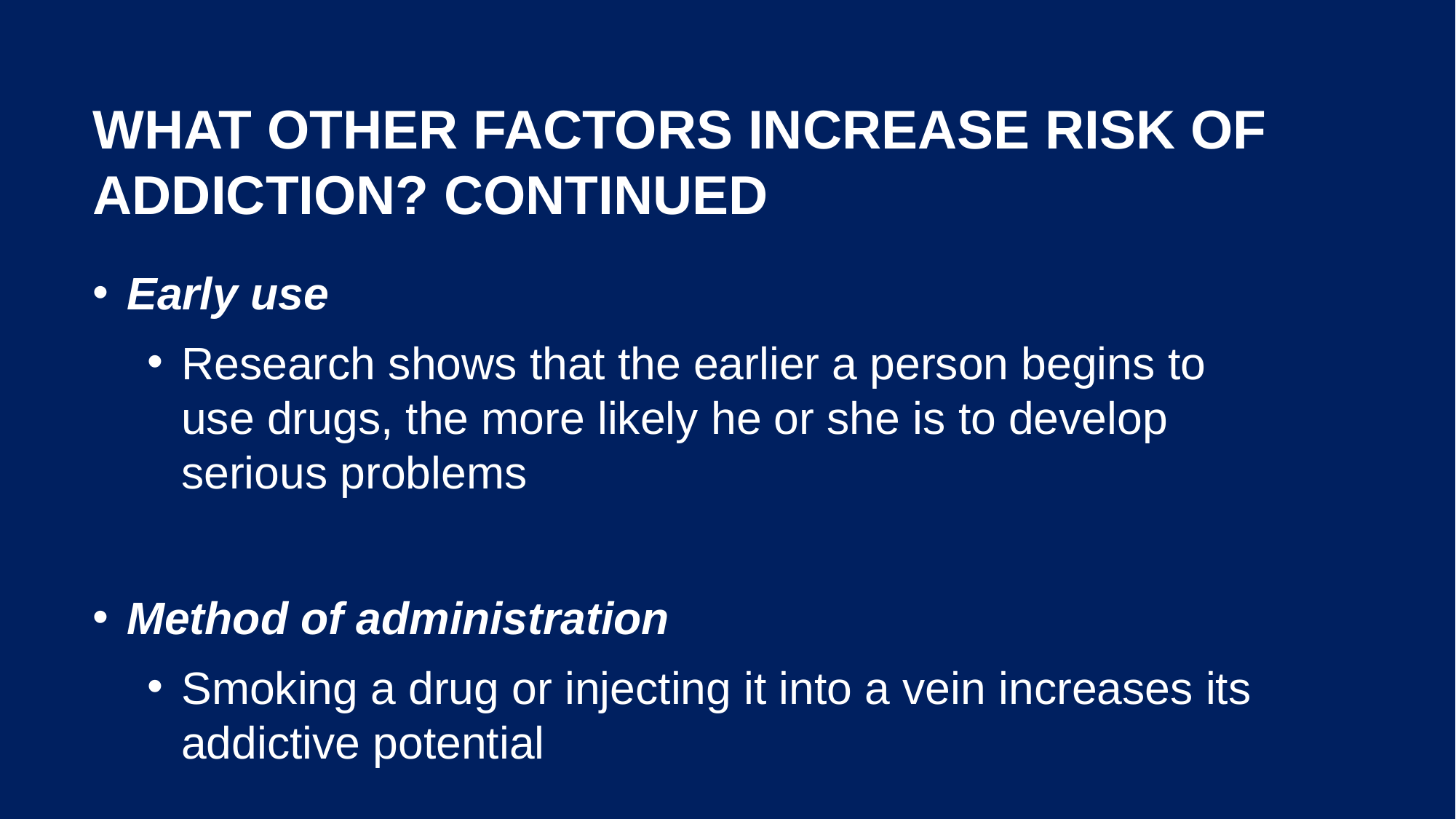

# What other Factors Increase Risk of Addiction? Continued
Early use
Research shows that the earlier a person begins to use drugs, the more likely he or she is to develop serious problems

Method of administration
Smoking a drug or injecting it into a vein increases its addictive potential